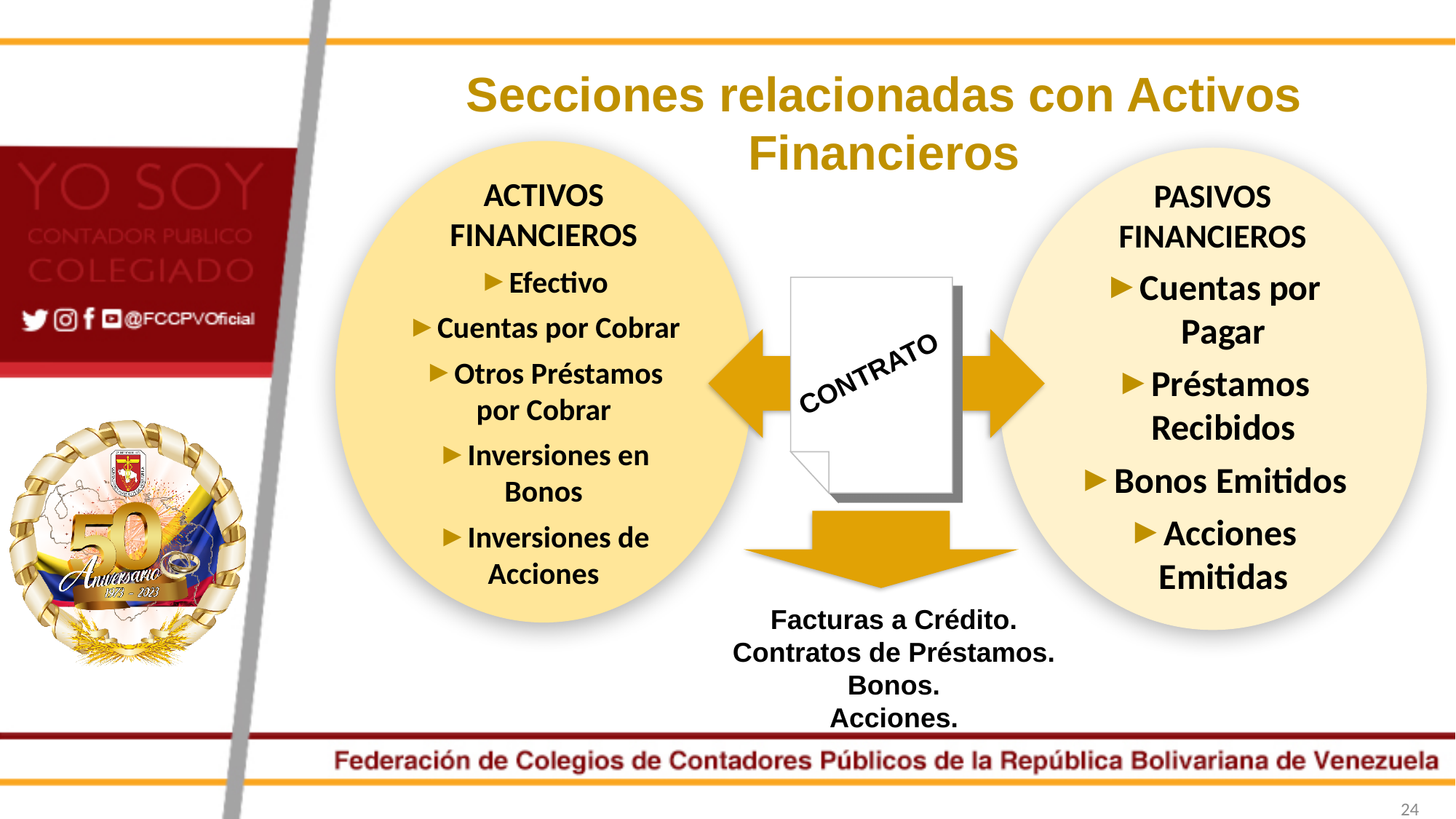

Secciones relacionadas con Activos Financieros
ACTIVOS FINANCIEROS
Efectivo
Cuentas por Cobrar
Otros Préstamos por Cobrar
Inversiones en Bonos
Inversiones de Acciones

PASIVOS FINANCIEROS
Cuentas por Pagar
Préstamos Recibidos
Bonos Emitidos
Acciones Emitidas

CONTRATO

Facturas a Crédito.
Contratos de Préstamos.
Bonos.
Acciones.
24